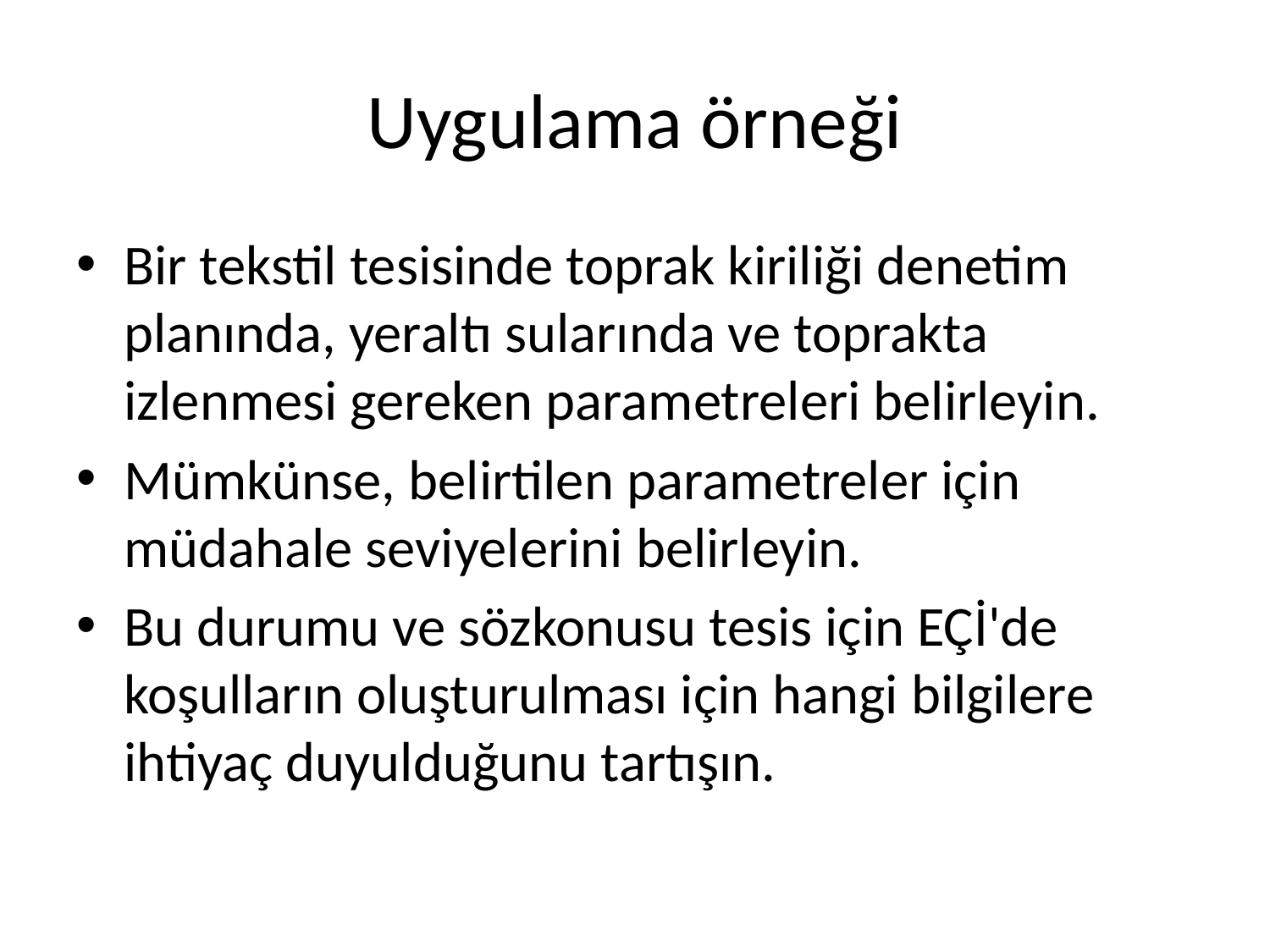

# Uygulama örneği
Bir tekstil tesisinde toprak kiriliği denetim planında, yeraltı sularında ve toprakta izlenmesi gereken parametreleri belirleyin.
Mümkünse, belirtilen parametreler için müdahale seviyelerini belirleyin.
Bu durumu ve sözkonusu tesis için EÇİ'de koşulların oluşturulması için hangi bilgilere ihtiyaç duyulduğunu tartışın.